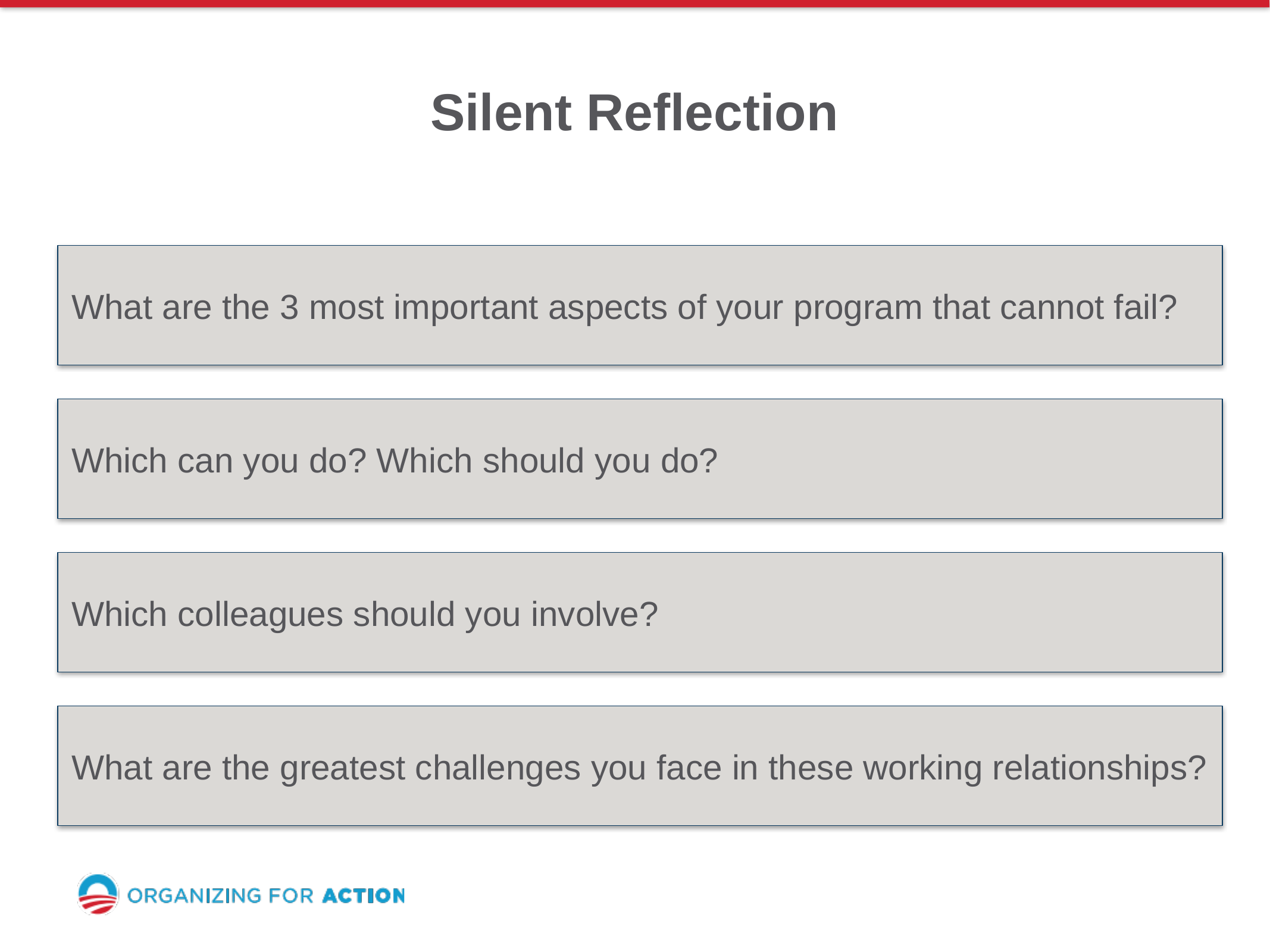

Silent Reflection
What are the 3 most important aspects of your program that cannot fail?
Which can you do? Which should you do?
Which colleagues should you involve?
What are the greatest challenges you face in these working relationships?